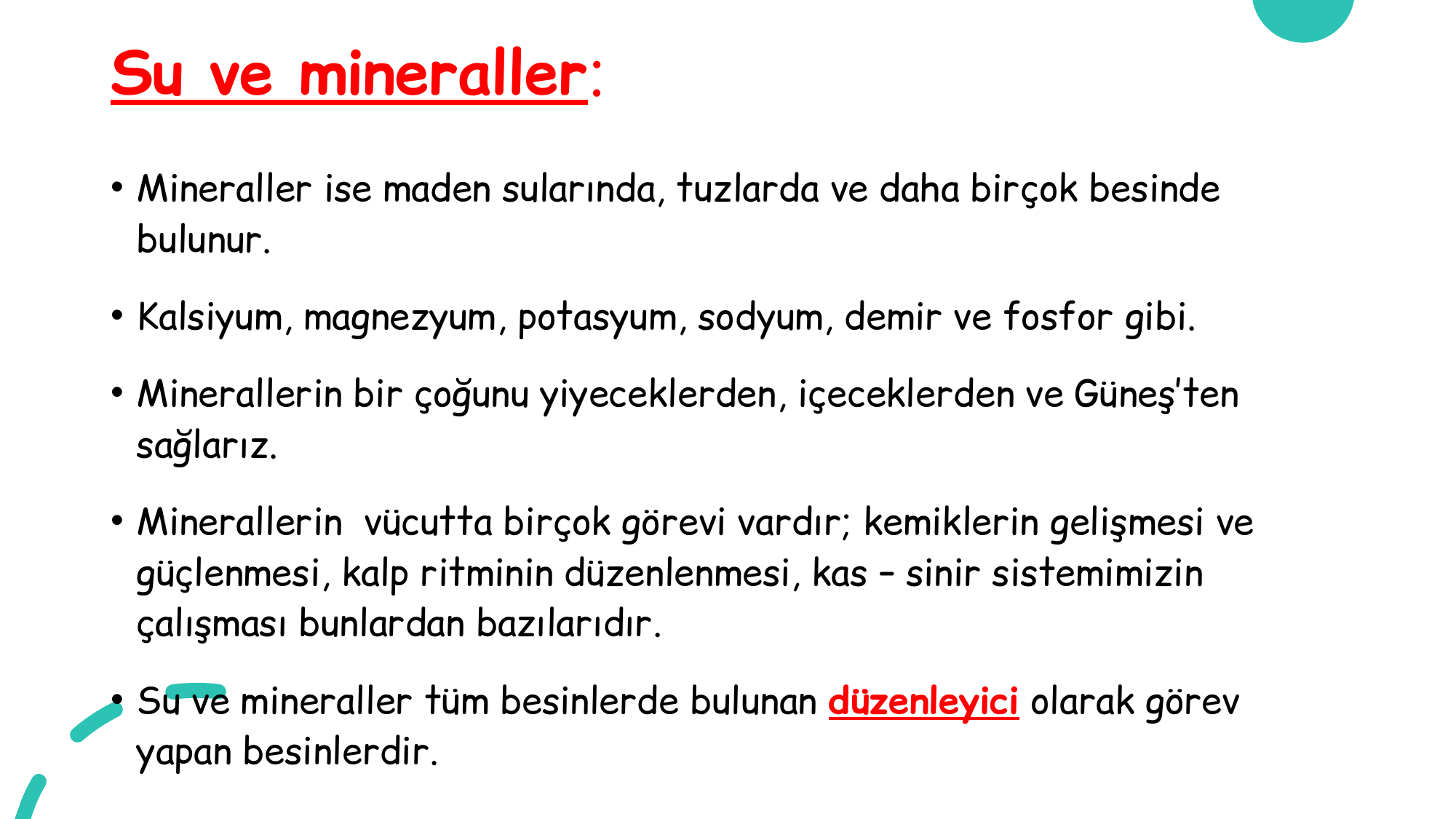

Su ve mineraller:
Mineraller ise maden sularında, tuzlarda ve daha birçok besinde bulunur.
Kalsiyum, magnezyum, potasyum, sodyum, demir ve fosfor gibi.
Minerallerin bir çoğunu yiyeceklerden, içeceklerden ve Güneş’ten sağlarız.
Minerallerin  vücutta birçok görevi vardır; kemiklerin gelişmesi ve güçlenmesi, kalp ritminin düzenlenmesi, kas – sinir sistemimizin çalışması bunlardan bazılarıdır.
Su ve mineraller tüm besinlerde bulunan düzenleyici olarak görev yapan besinlerdir.